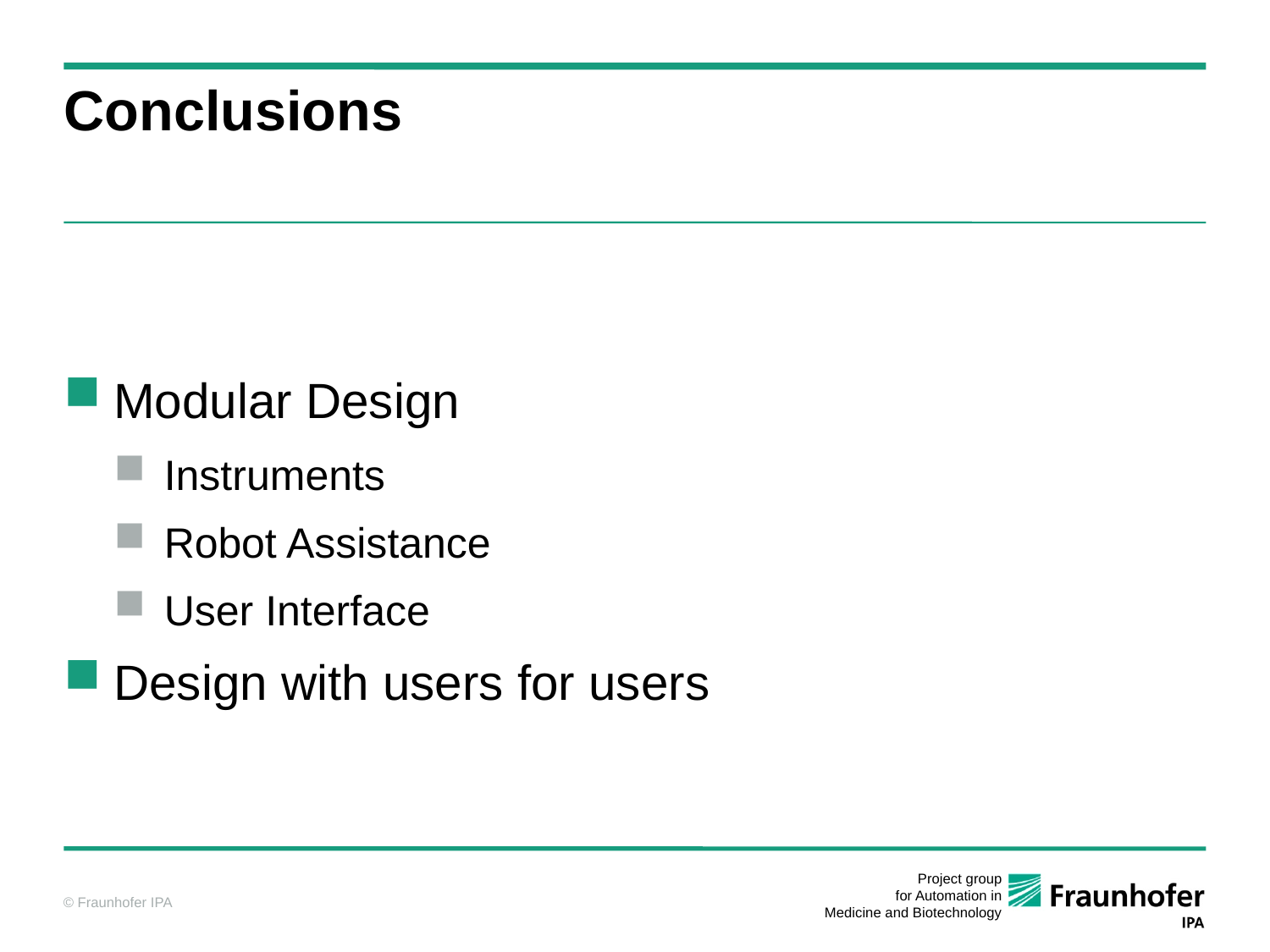

# Conclusions
Modular Design
Instruments
Robot Assistance
User Interface
Design with users for users